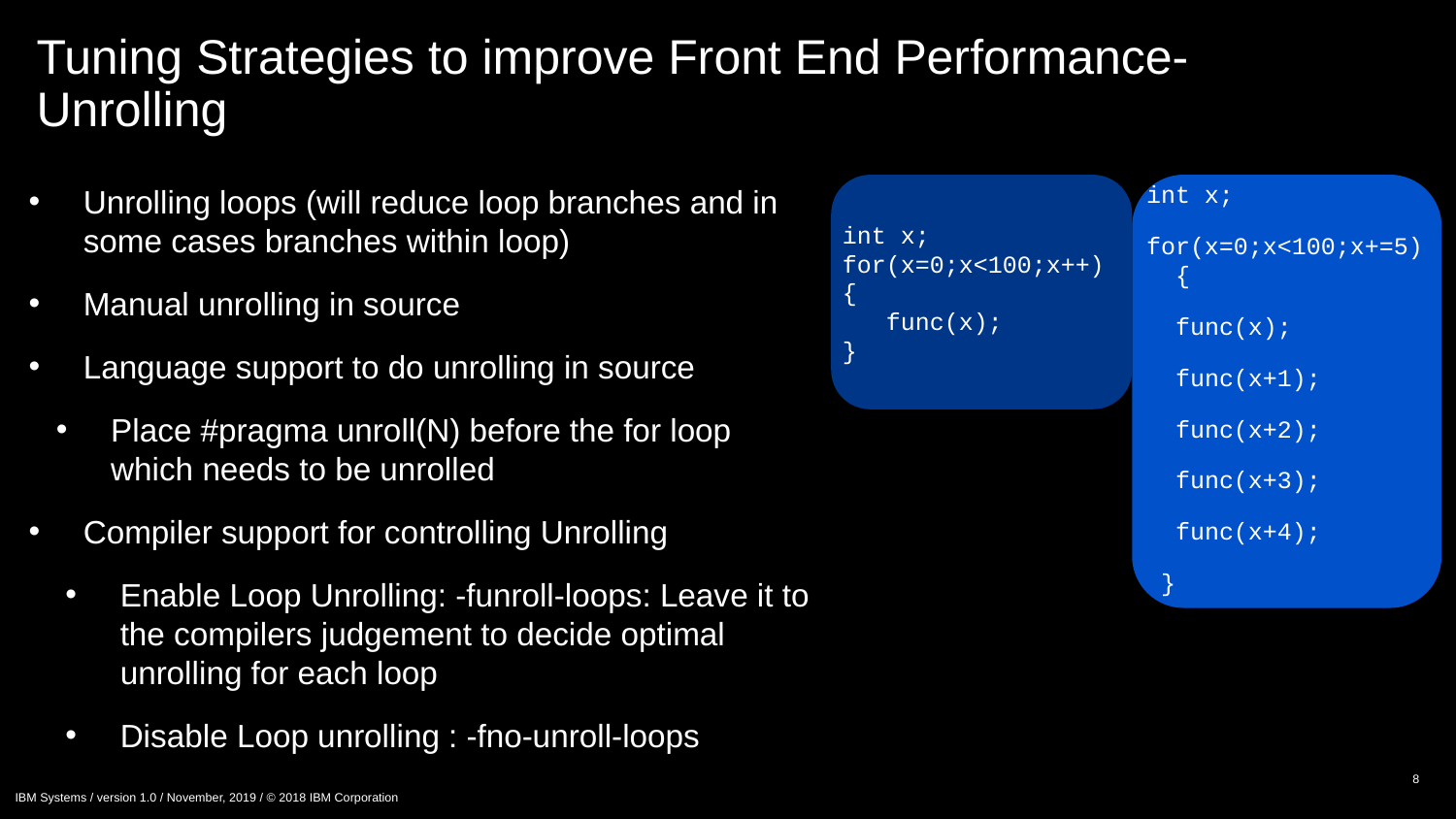

# Tuning Strategies to improve Front End Performance- Unrolling

int x;
for(x=0;x<100;x+=5) {
  func(x);
  func(x+1);
  func(x+2);
  func(x+3);
  func(x+4);
 }

Unrolling loops (will reduce loop branches and in some cases branches within loop)
Manual unrolling in source
Language support to do unrolling in source
Place #pragma unroll(N) before the for loop which needs to be unrolled
Compiler support for controlling Unrolling
Enable Loop Unrolling: -funroll-loops: Leave it to the compilers judgement to decide optimal unrolling for each loop
Disable Loop unrolling : -fno-unroll-loops

int x;
for(x=0;x<100;x++)
{
   func(x);
}
8
IBM Systems / version 1.0 / November, 2019 / © 2018 IBM Corporation